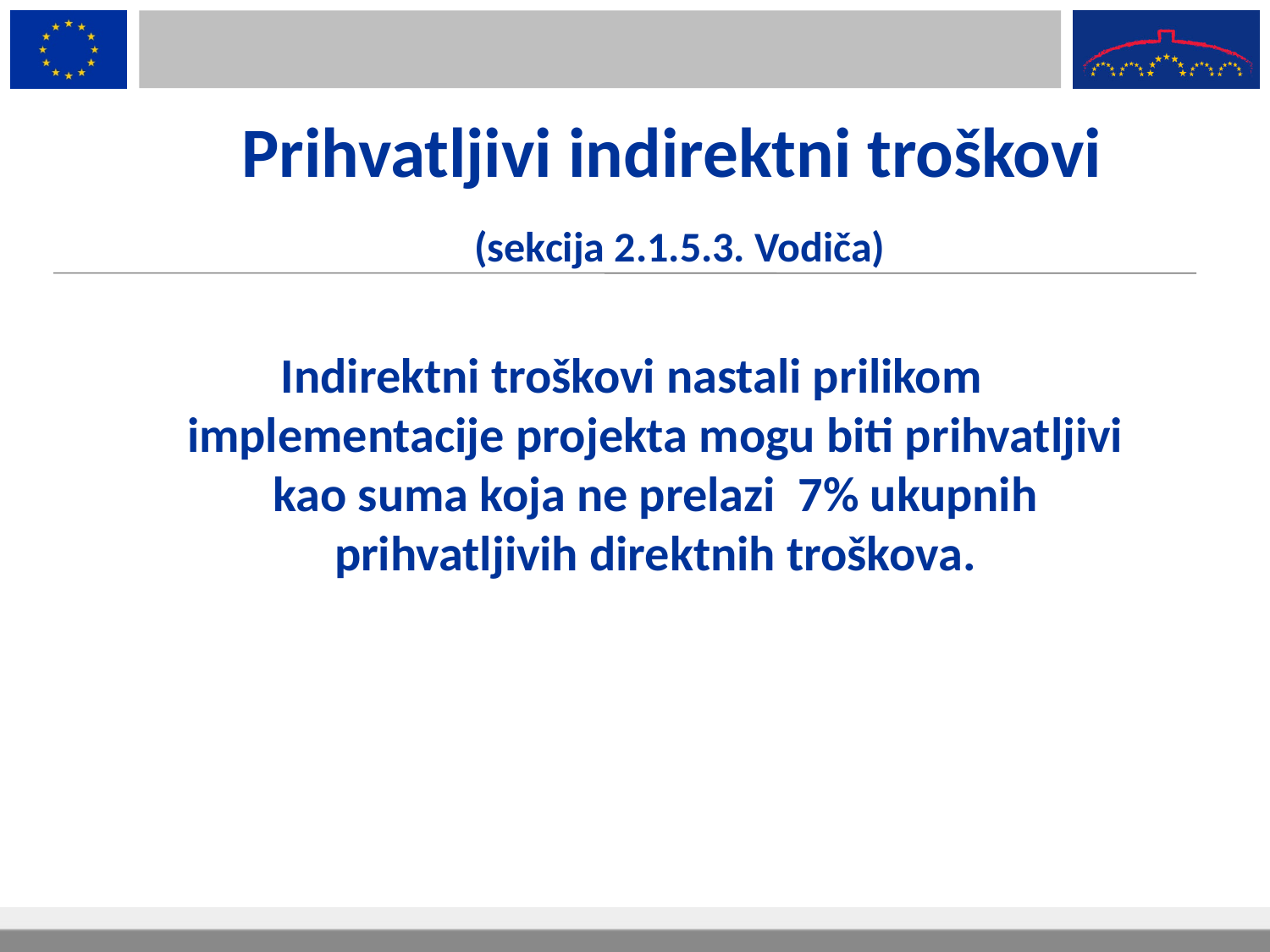

# Prihvatljivi indirektni troškovi (sekcija 2.1.5.3. Vodiča)
Indirektni troškovi nastali prilikom implementacije projekta mogu biti prihvatljivi kao suma koja ne prelazi  7% ukupnih prihvatljivih direktnih troškova.